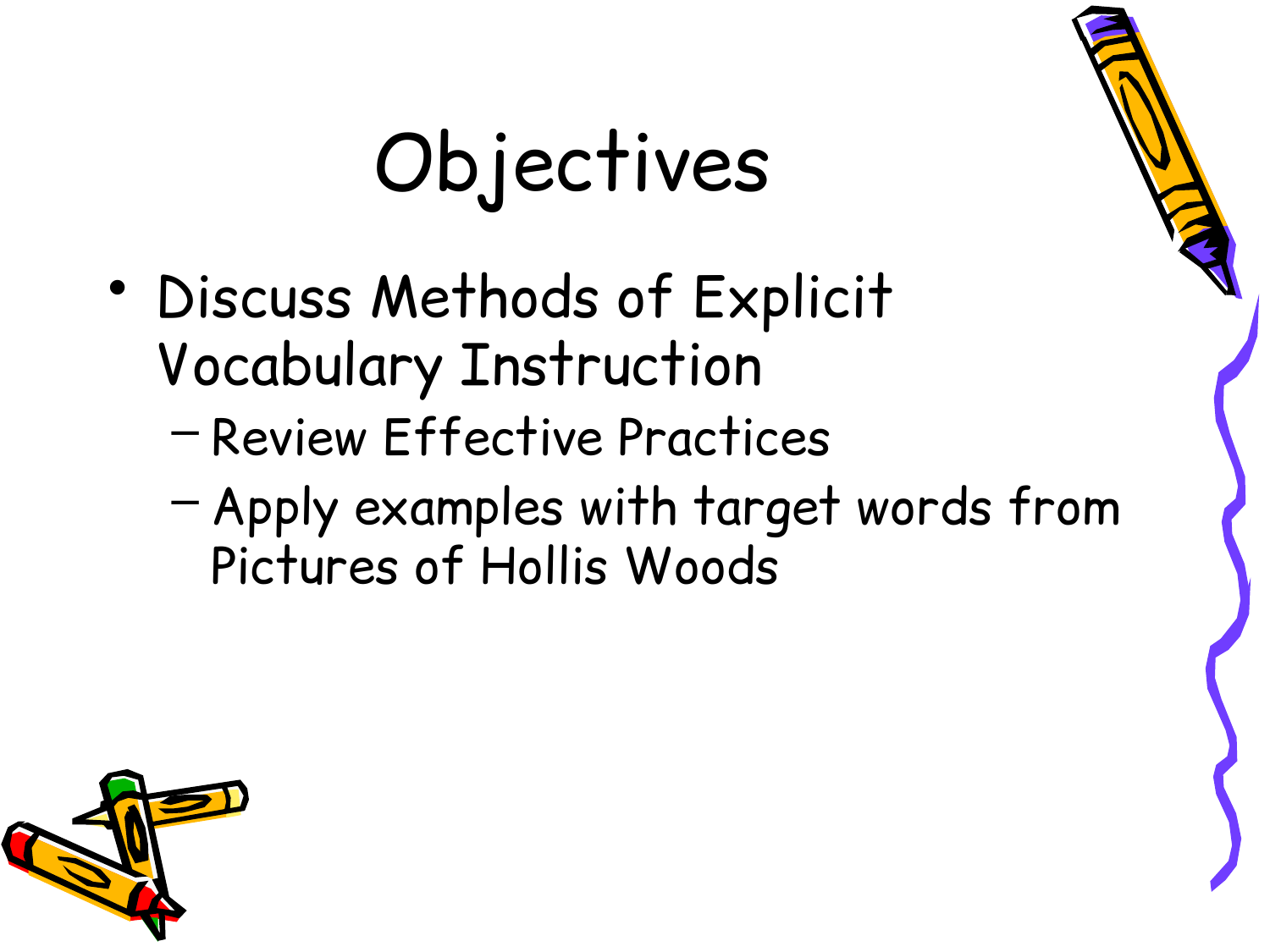

# Objectives
Discuss Methods of Explicit Vocabulary Instruction
Review Effective Practices
Apply examples with target words from Pictures of Hollis Woods